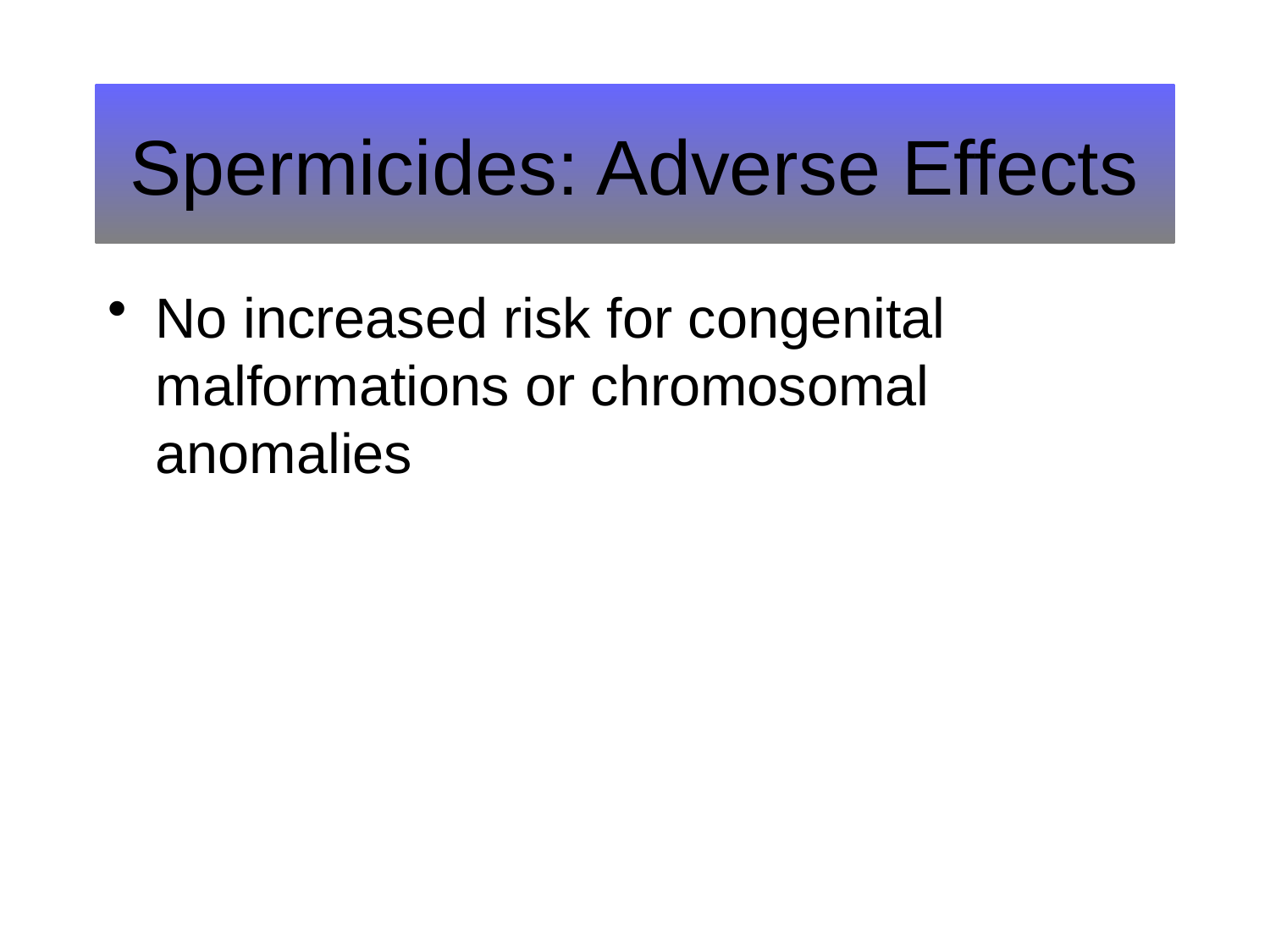

# Spermicides: Adverse Effects
No increased risk for congenital malformations or chromosomal anomalies